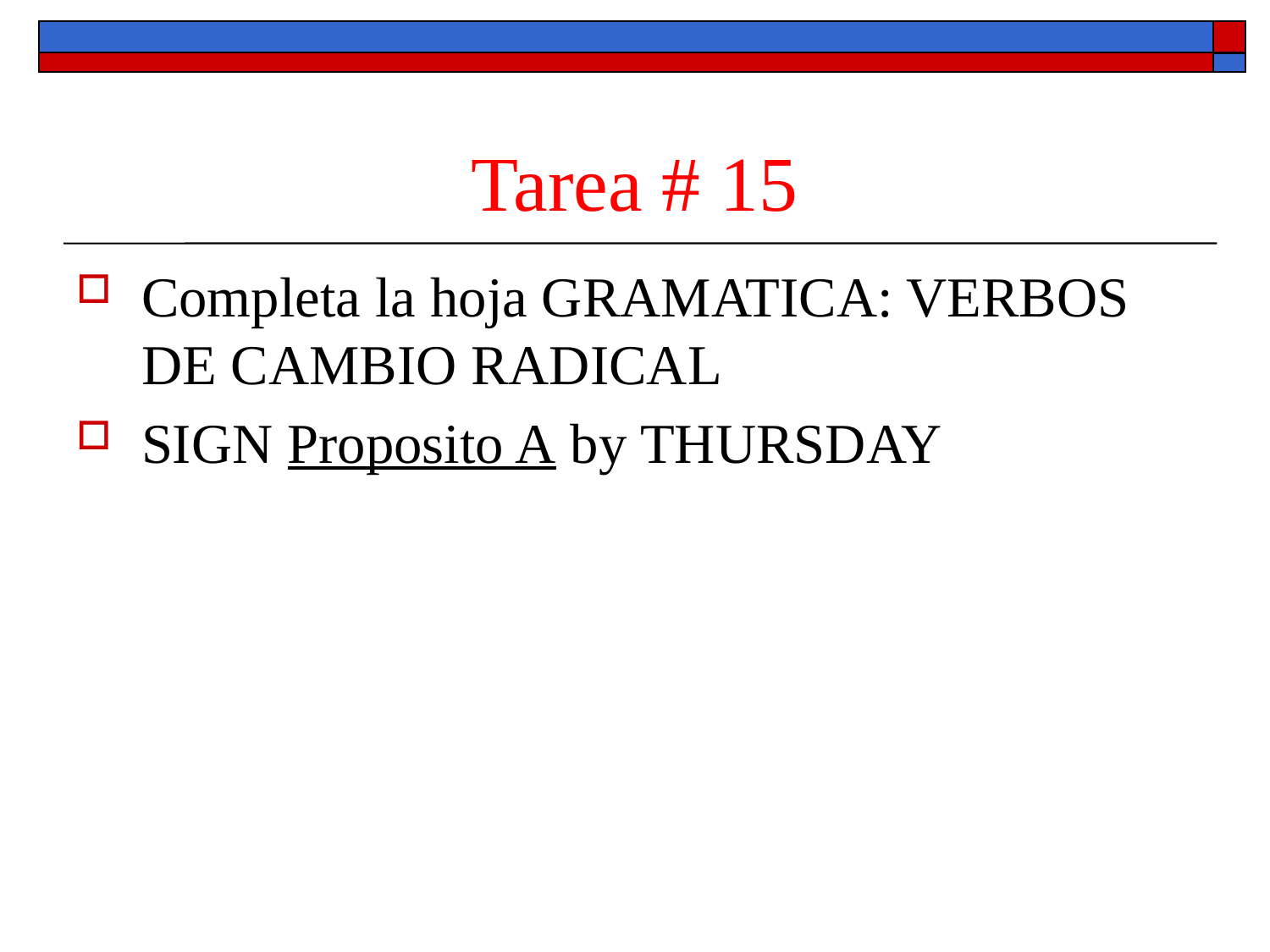

# Tarea # 15
Completa la hoja GRAMATICA: VERBOS DE CAMBIO RADICAL
SIGN Proposito A by THURSDAY